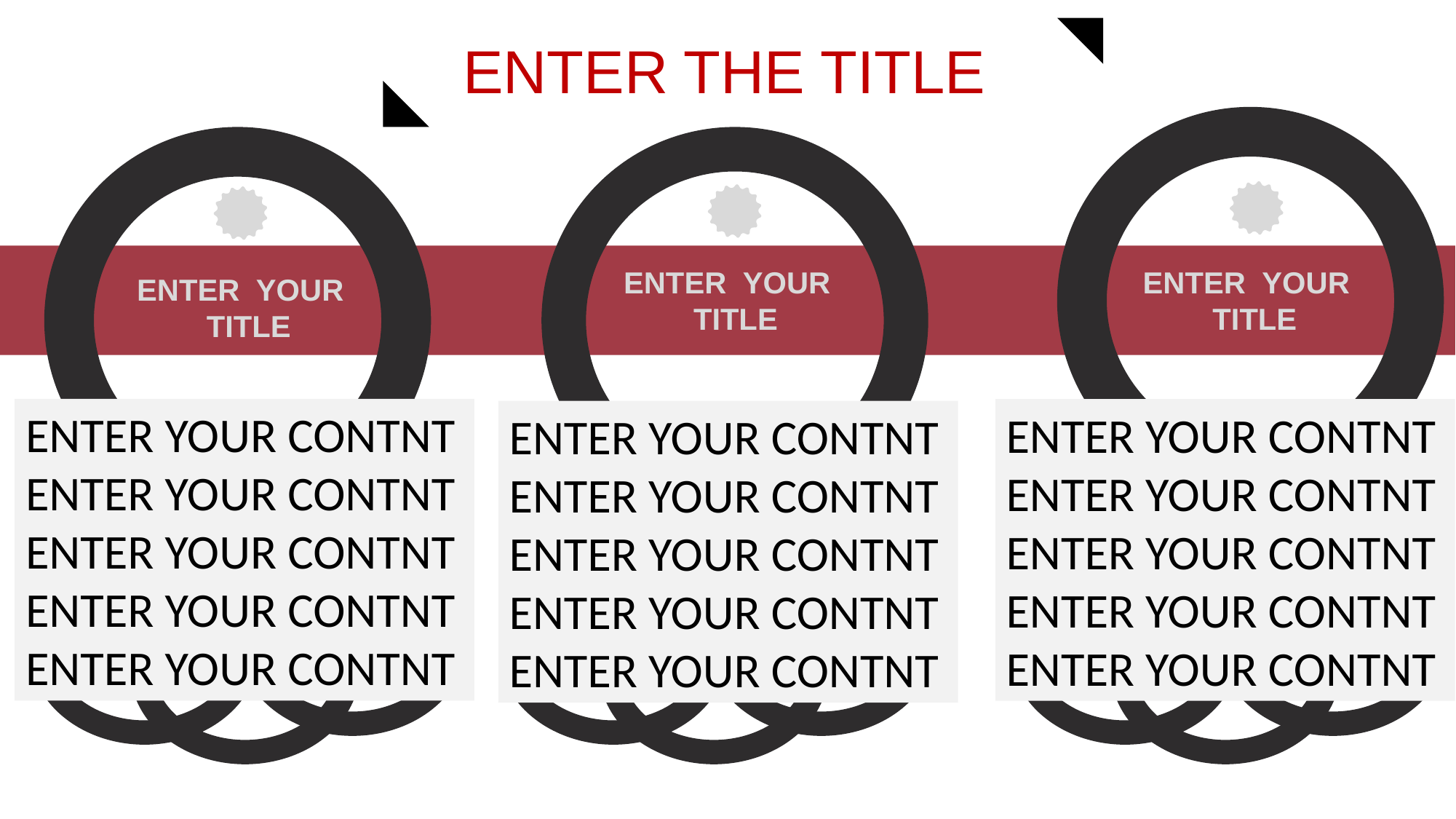

ENTER THE TITLE

ENTER  YOUR
 TITLE
ENTER  YOUR
 TITLE
ENTER  YOUR
 TITLE
ENTER YOUR CONTNT
ENTER YOUR CONTNT
ENTER YOUR CONTNT
ENTER YOUR CONTNT
ENTER YOUR CONTNT
ENTER YOUR CONTNT
ENTER YOUR CONTNT
ENTER YOUR CONTNT
ENTER YOUR CONTNT
ENTER YOUR CONTNT
ENTER YOUR CONTNT
ENTER YOUR CONTNT
ENTER YOUR CONTNT
ENTER YOUR CONTNT
ENTER YOUR CONTNT